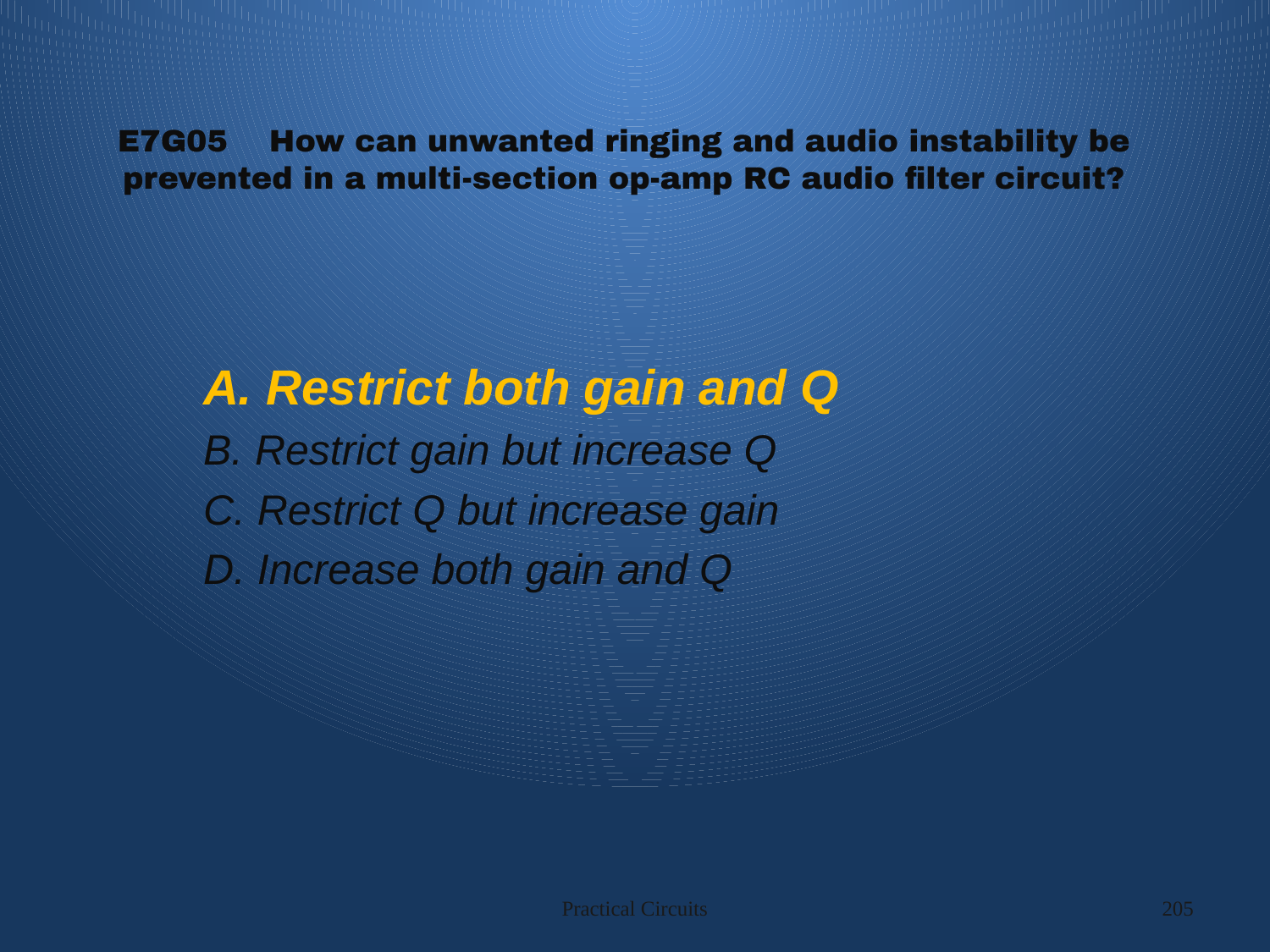

# E7G05    How can unwanted ringing and audio instability be prevented in a multi-section op-amp RC audio filter circuit?
A. Restrict both gain and Q
B. Restrict gain but increase Q
C. Restrict Q but increase gain
D. Increase both gain and Q
Practical Circuits
205